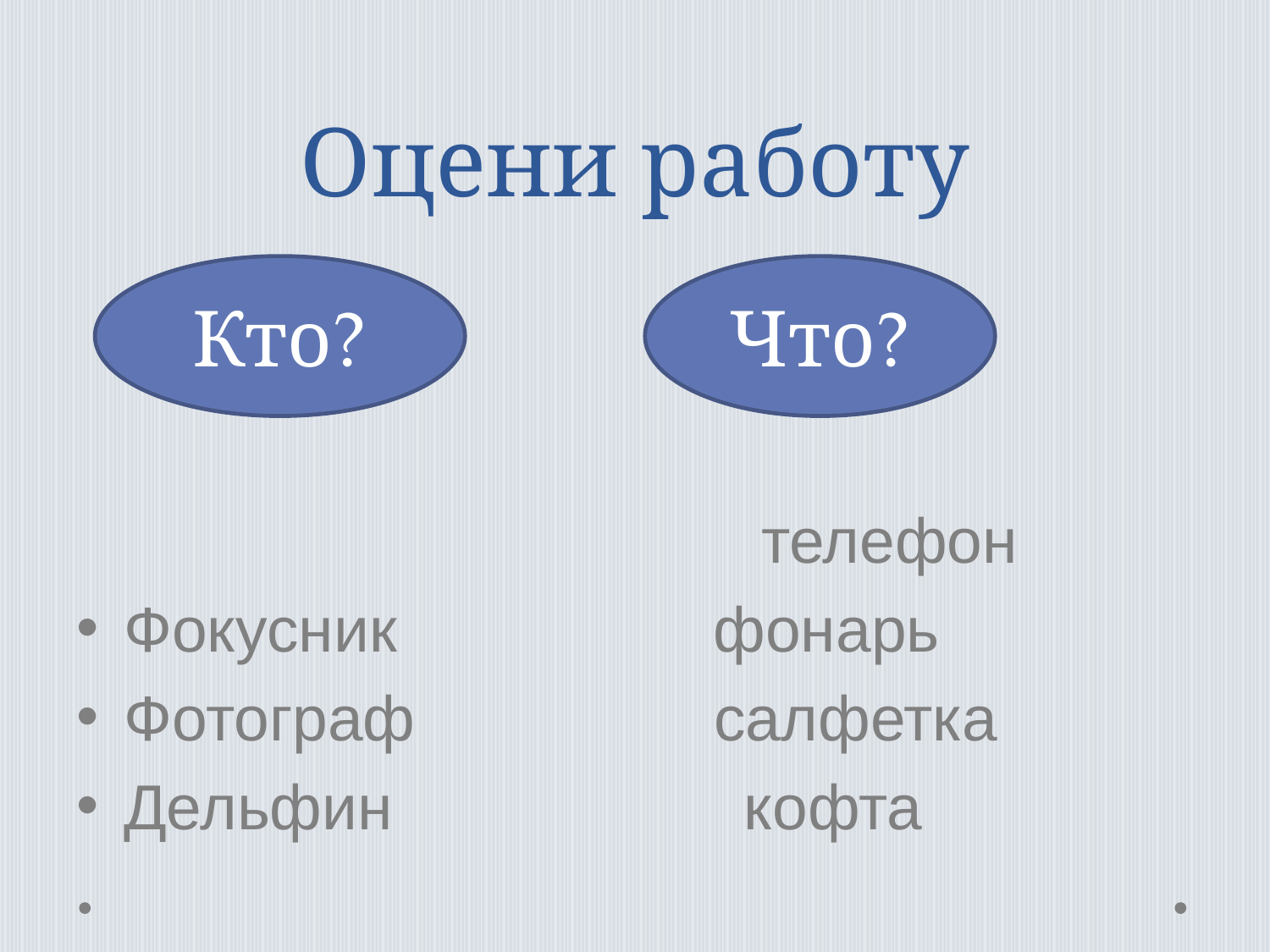

# Оцени работу

                                       телефон
Фокусник                  фонарь
Фотограф                 салфетка
Дельфин                    кофта
Кто?
Что?